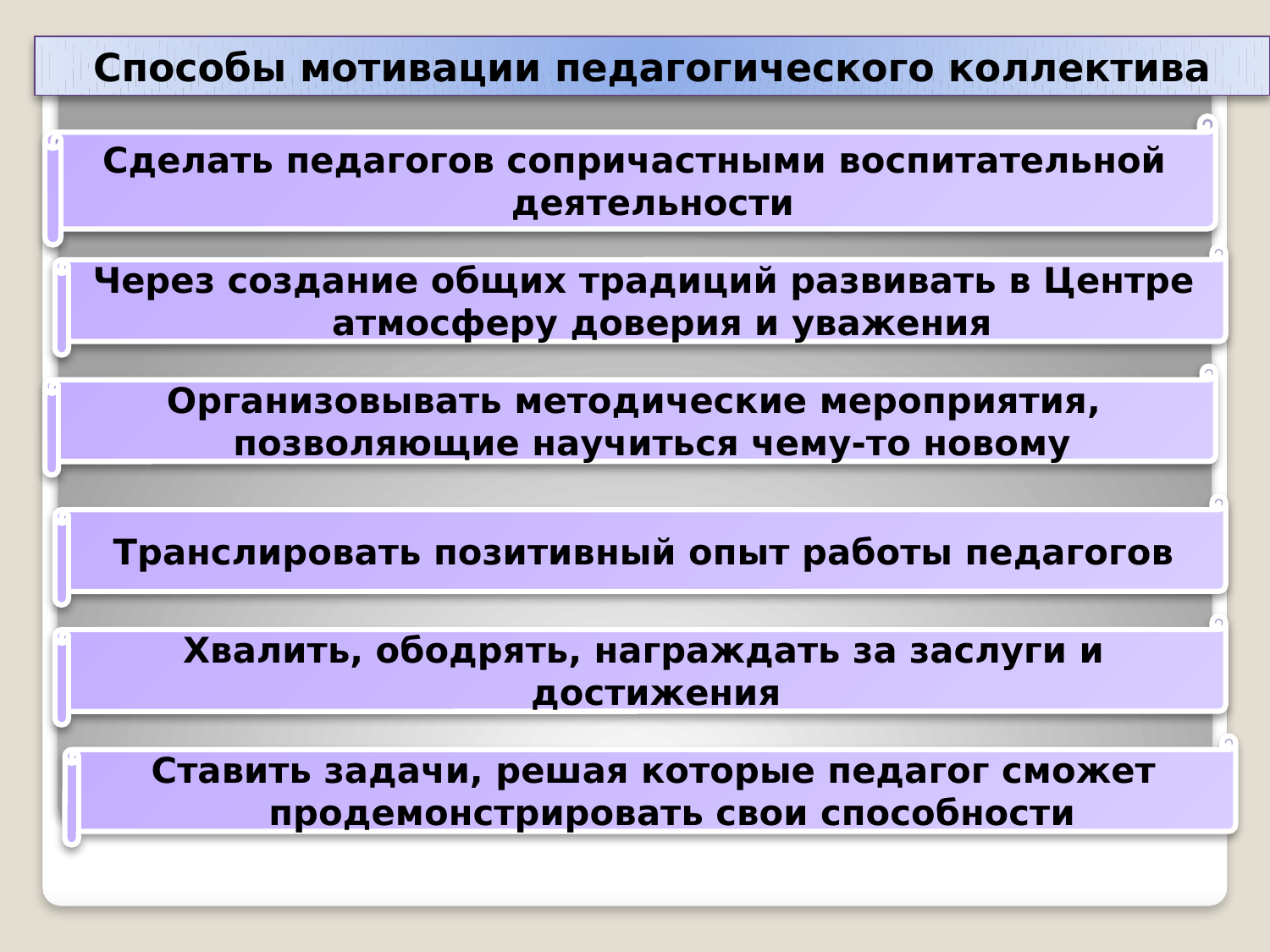

Способы мотивации педагогического коллектива
Сделать педагогов сопричастными воспитательной деятельности
Через создание общих традиций развивать в Центре атмосферу доверия и уважения
Организовывать методические мероприятия, позволяющие научиться чему-то новому
Транслировать позитивный опыт работы педагогов
Хвалить, ободрять, награждать за заслуги и достижения
Ставить задачи, решая которые педагог сможет продемонстрировать свои способности